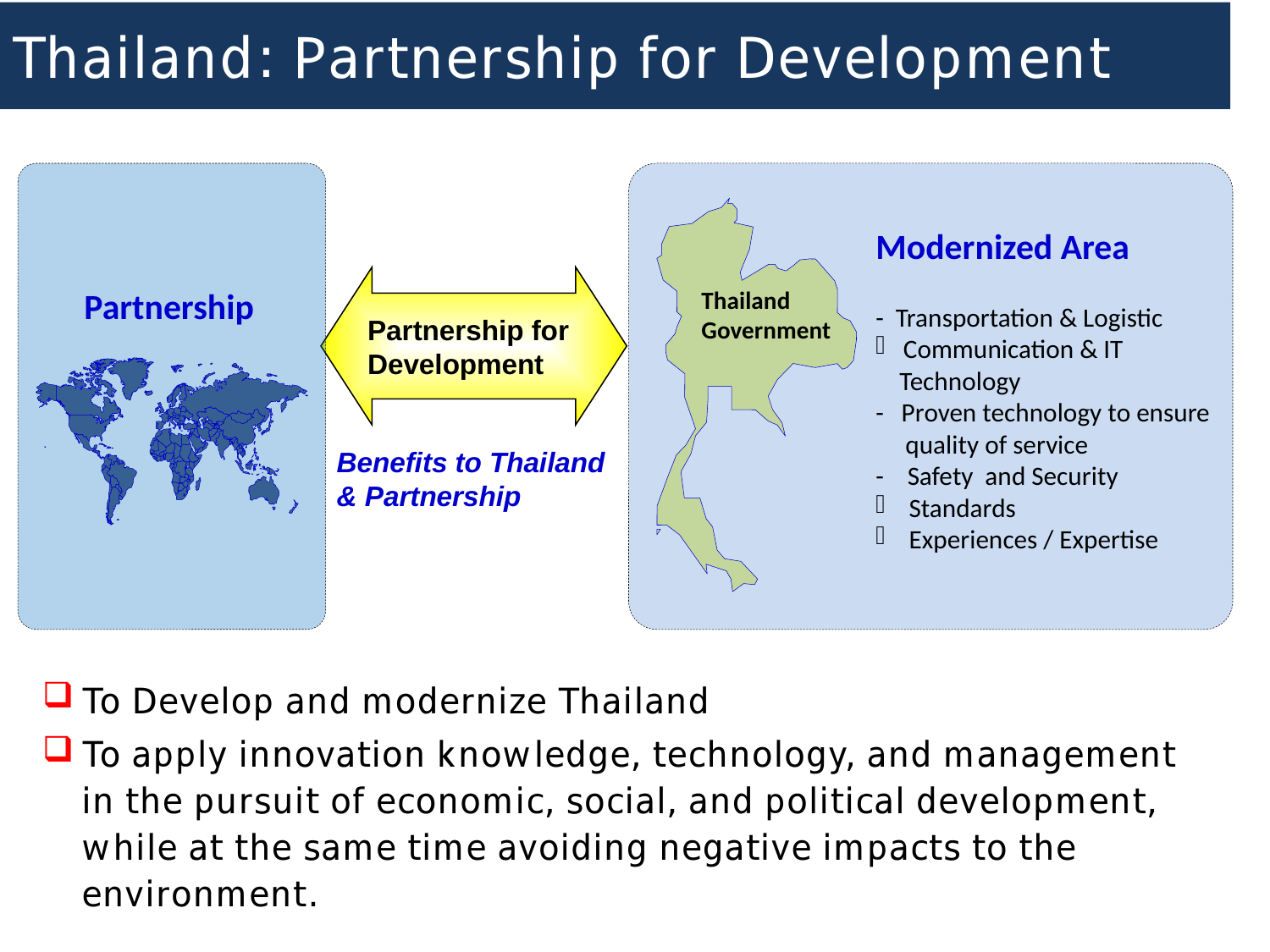

# Thailand: Partnership for Development

Thailand
Government
Modernized Area

-  Transportation & Logistic
   Communication & IT
    Technology
-   Proven technology to ensure
     quality of service
-    Safety  and Security
    Standards
    Experiences / Expertise
Partnership for Development
Partnership

Benefits to Thailand & Partnership
To Develop and modernize Thailand
To apply innovation knowledge, technology, and management in the pursuit of economic, social, and political development, while at the same time avoiding negative impacts to the environment.